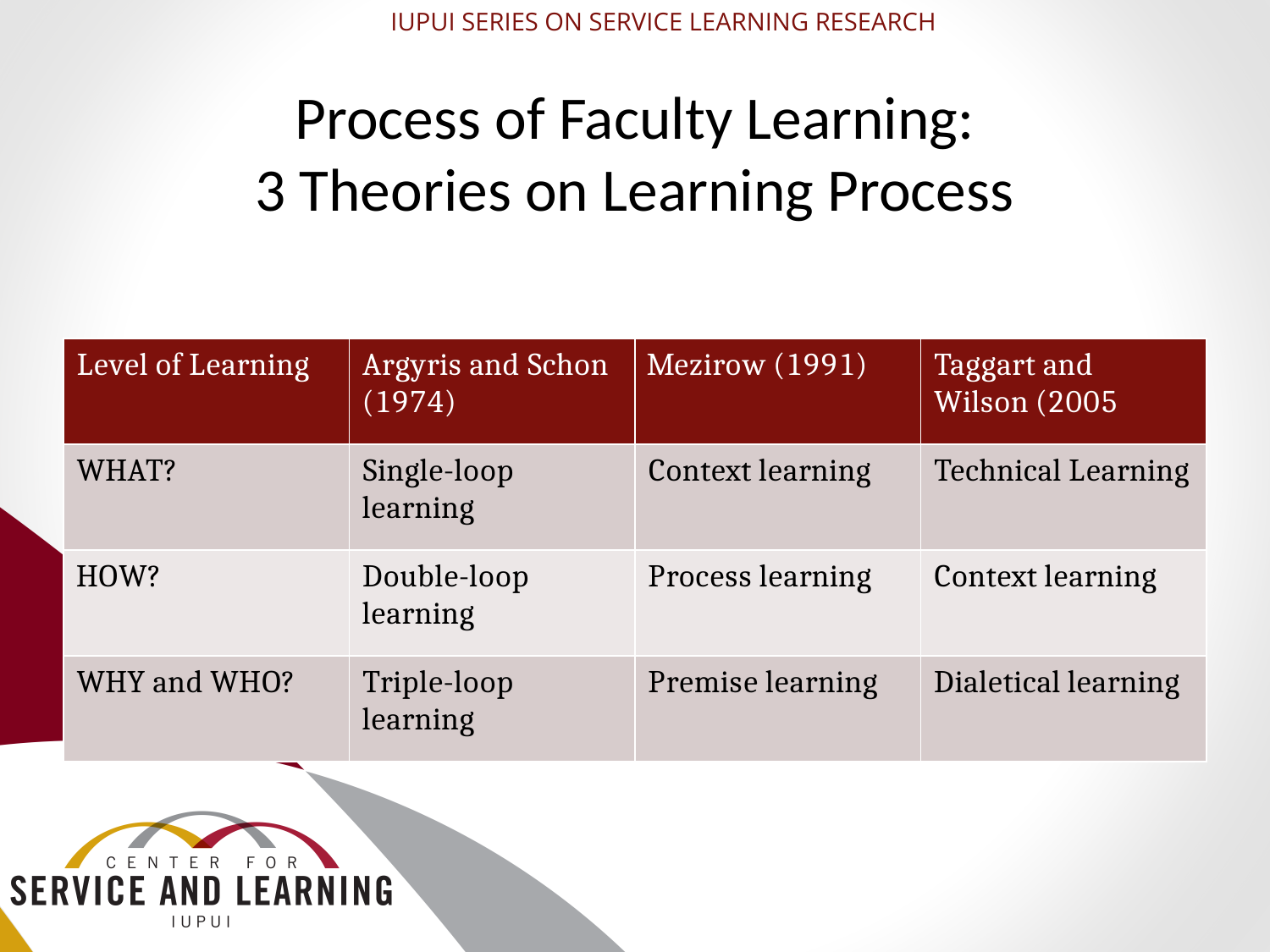

IUPUI SERIES ON SERVICE LEARNING RESEARCH
# Process of Faculty Learning: 3 Theories on Learning Process
| Level of Learning | Argyris and Schon (1974) | Mezirow (1991) | Taggart and Wilson (2005 |
| --- | --- | --- | --- |
| WHAT? | Single-loop learning | Context learning | Technical Learning |
| HOW? | Double-loop learning | Process learning | Context learning |
| WHY and WHO? | Triple-loop learning | Premise learning | Dialetical learning |